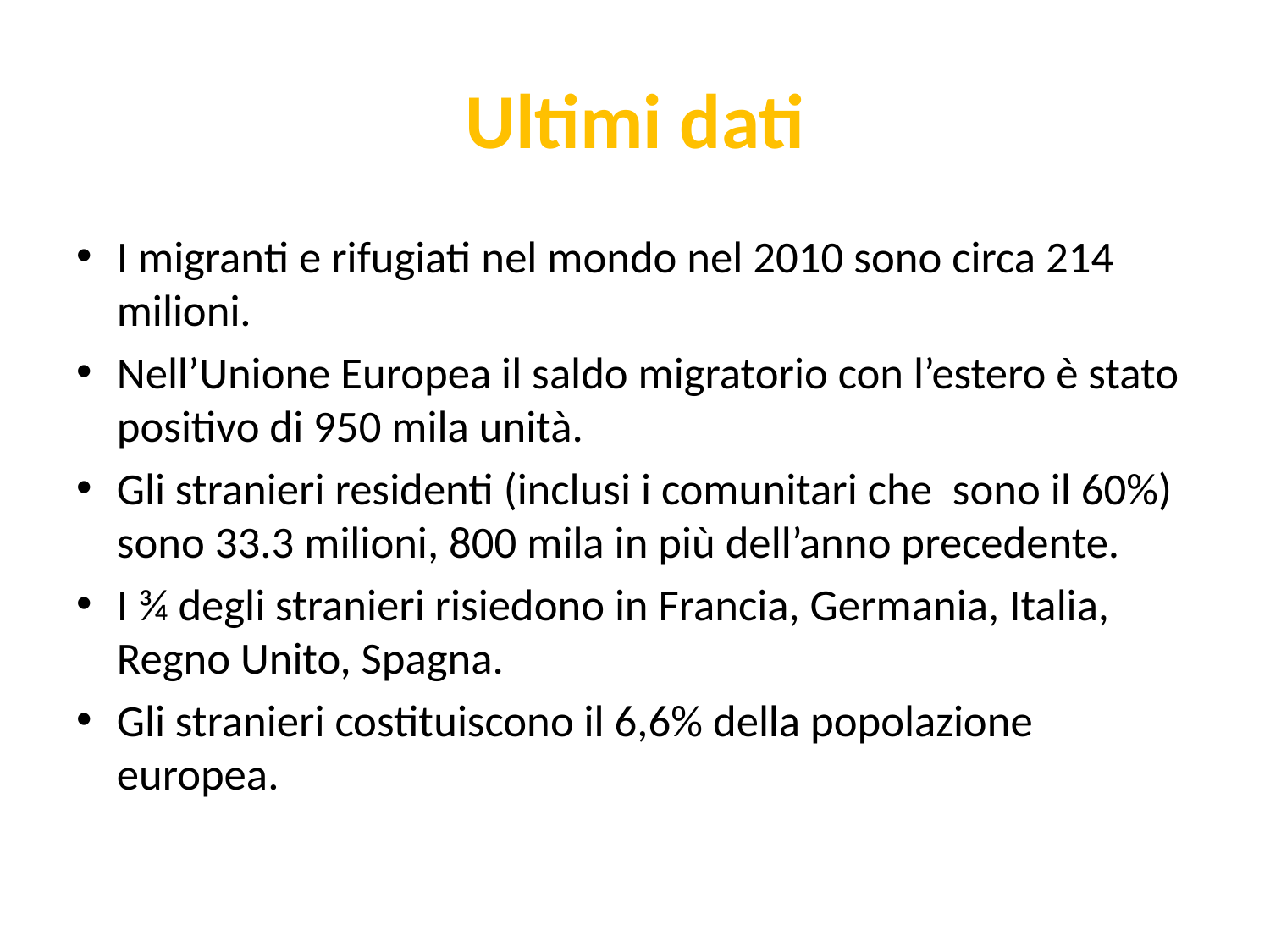

# Ultimi dati
I migranti e rifugiati nel mondo nel 2010 sono circa 214 milioni.
Nell’Unione Europea il saldo migratorio con l’estero è stato positivo di 950 mila unità.
Gli stranieri residenti (inclusi i comunitari che  sono il 60%) sono 33.3 milioni, 800 mila in più dell’anno precedente.
I ¾ degli stranieri risiedono in Francia, Germania, Italia, Regno Unito, Spagna.
Gli stranieri costituiscono il 6,6% della popolazione europea.